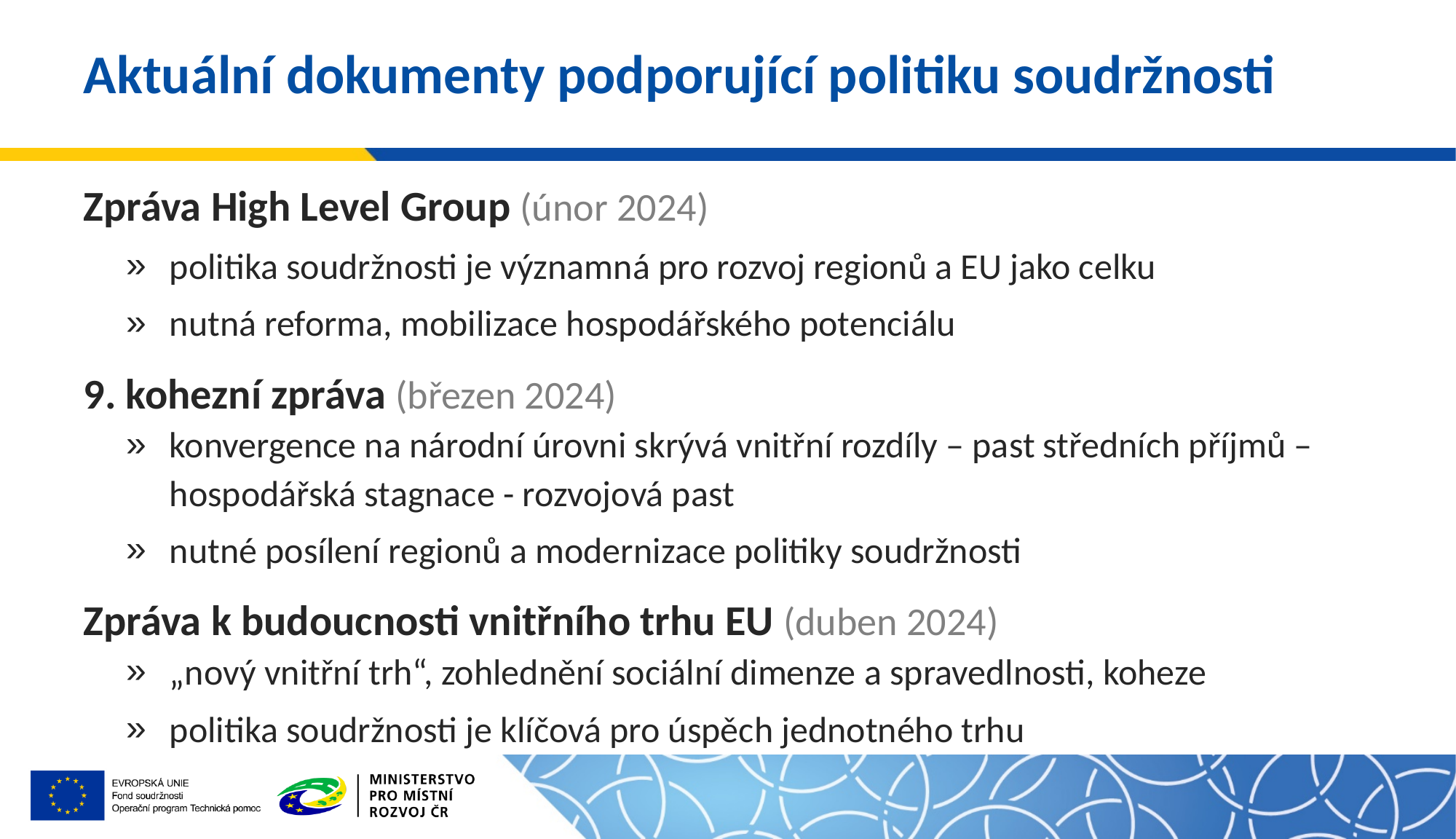

# Aktuální dokumenty podporující politiku soudržnosti
Zpráva High Level Group (únor 2024)
politika soudržnosti je významná pro rozvoj regionů a EU jako celku
nutná reforma, mobilizace hospodářského potenciálu
9. kohezní zpráva (březen 2024)
konvergence na národní úrovni skrývá vnitřní rozdíly – past středních příjmů – hospodářská stagnace - rozvojová past
nutné posílení regionů a modernizace politiky soudržnosti
Zpráva k budoucnosti vnitřního trhu EU (duben 2024)
„nový vnitřní trh“, zohlednění sociální dimenze a spravedlnosti, koheze
politika soudržnosti je klíčová pro úspěch jednotného trhu